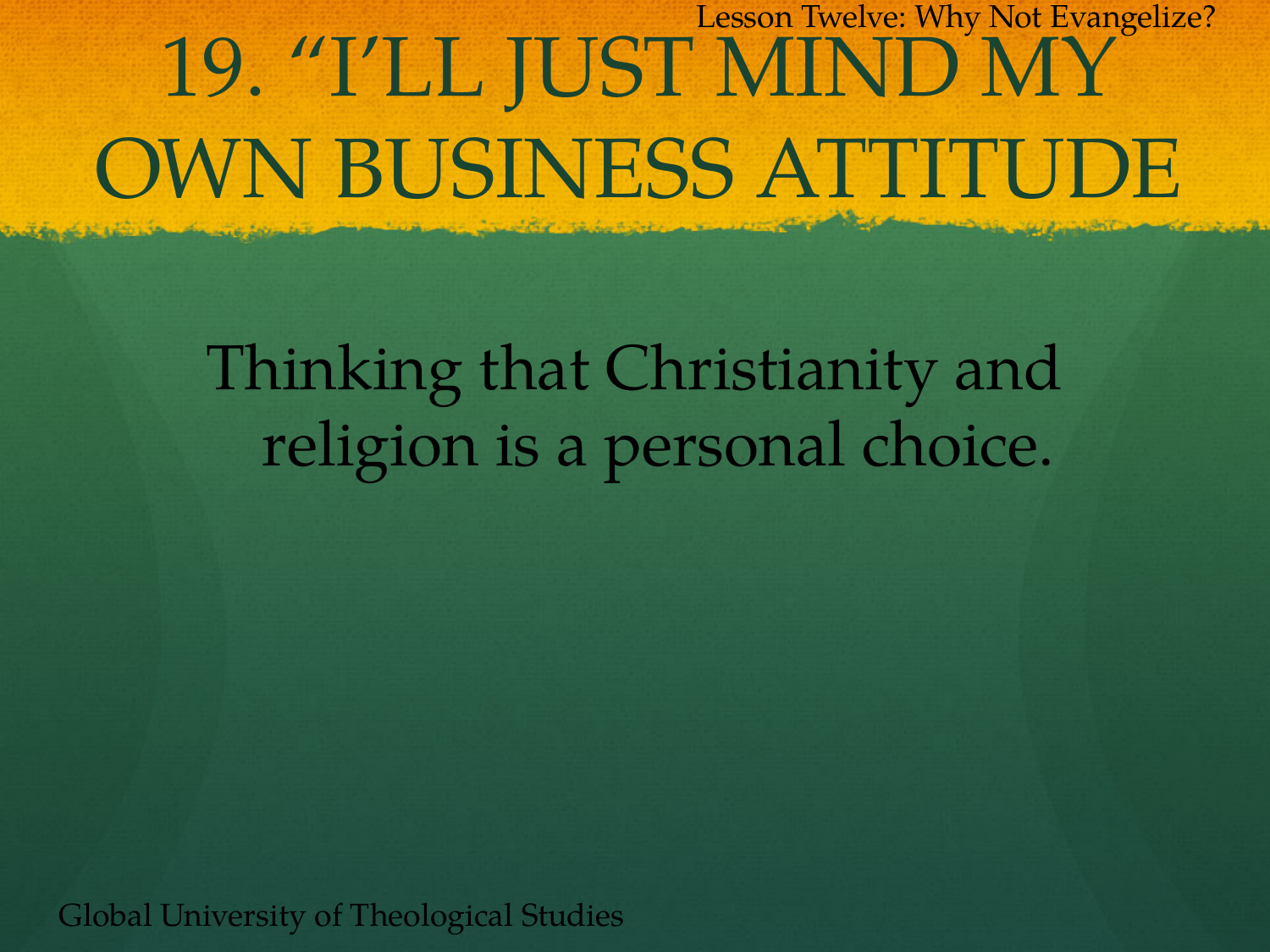

Lesson Twelve: Why Not Evangelize?

# 19. “I’ll Just Mind My Own Business Attitude
Thinking that Christianity and religion is a personal choice.
Global University of Theological Studies